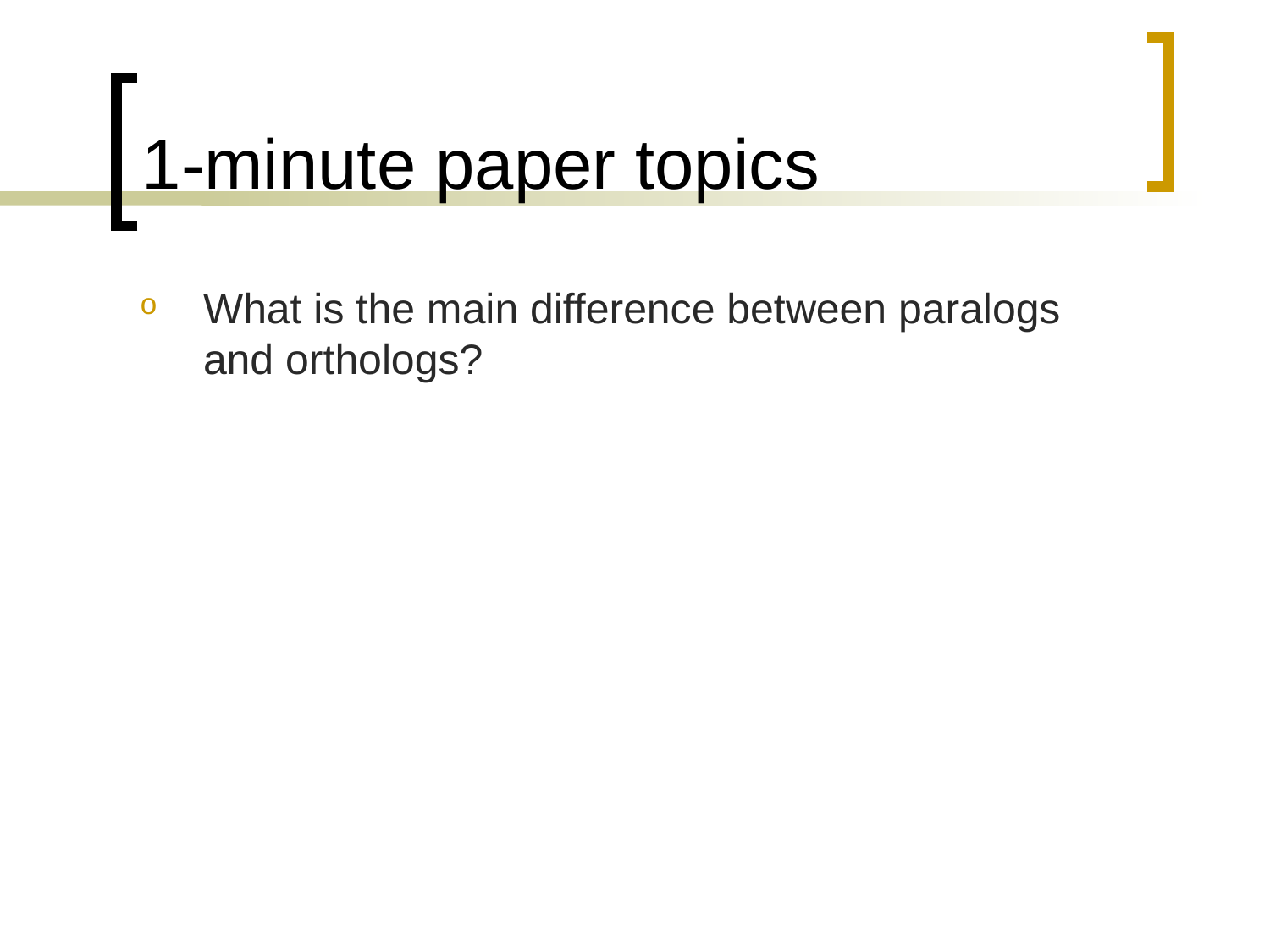

# 1-minute paper topics
What is the main difference between paralogs and orthologs?